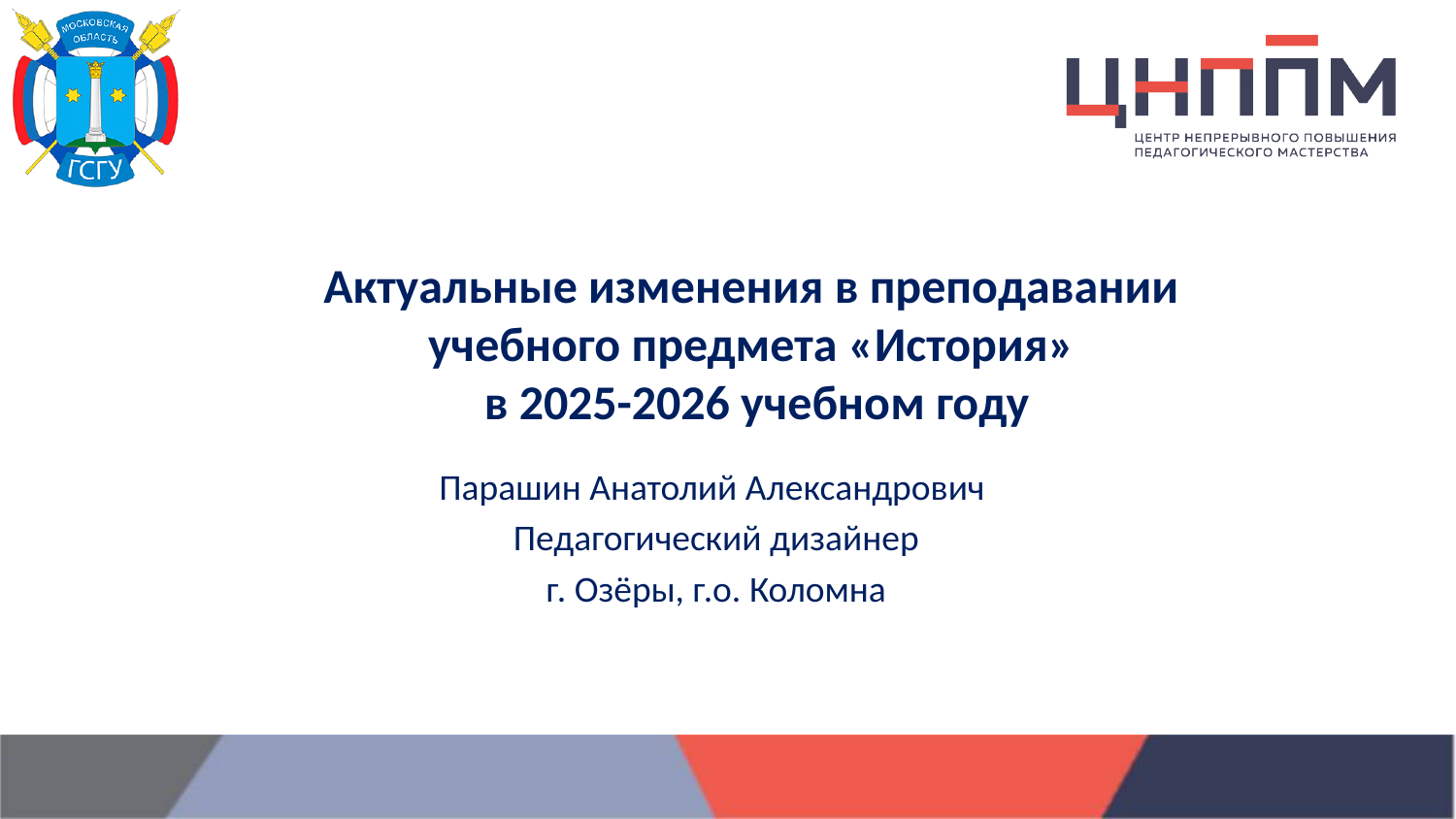

# Актуальные изменения в преподавании учебного предмета «История» в 2025-2026 учебном году
Парашин Анатолий Александрович
Педагогический дизайнер
г. Озёры, г.о. Коломна